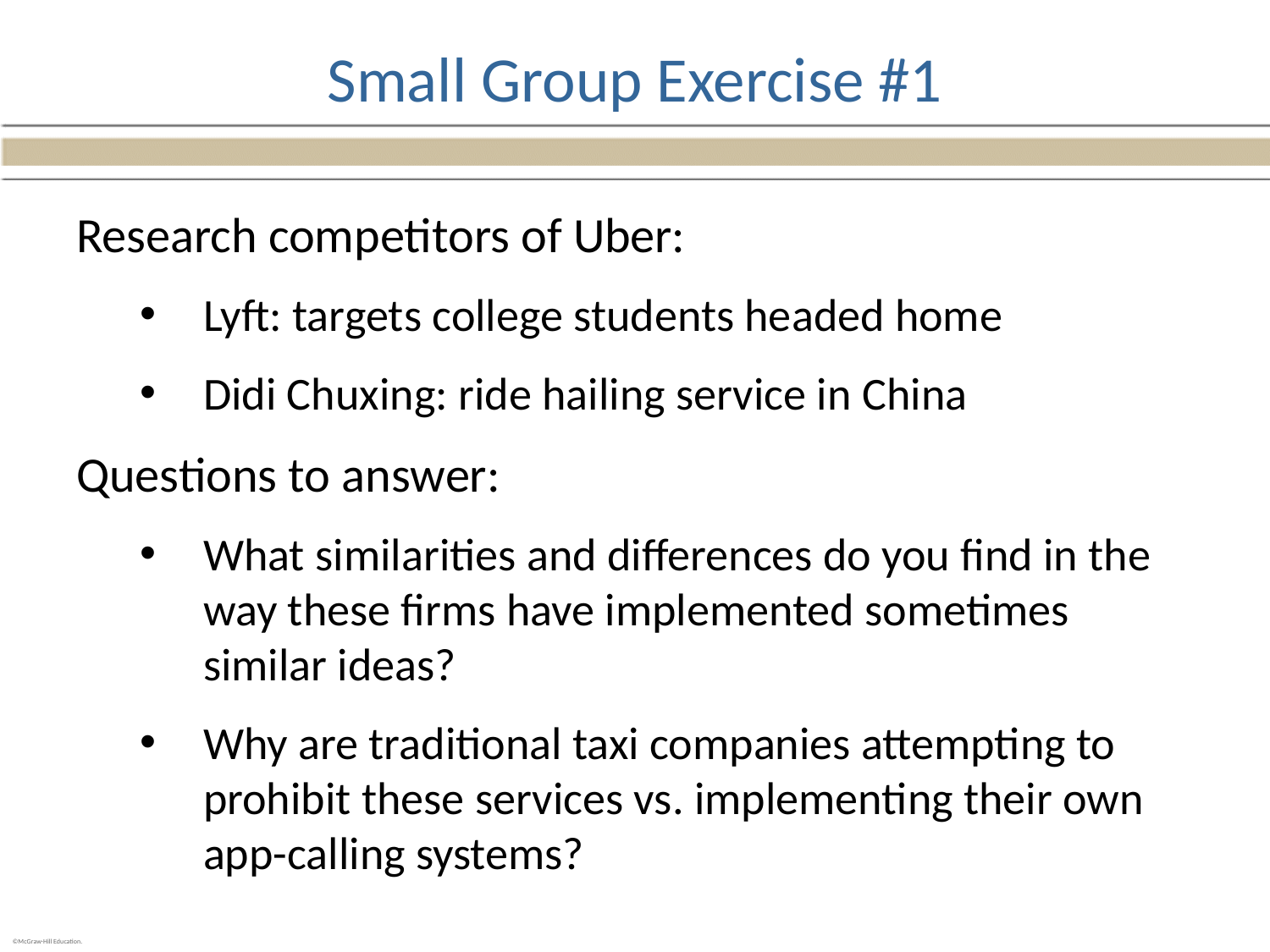

# Small Group Exercise #1
Research competitors of Uber:
Lyft: targets college students headed home
Didi Chuxing: ride hailing service in China
Questions to answer:
What similarities and differences do you find in the way these firms have implemented sometimes similar ideas?
Why are traditional taxi companies attempting to prohibit these services vs. implementing their own app-calling systems?